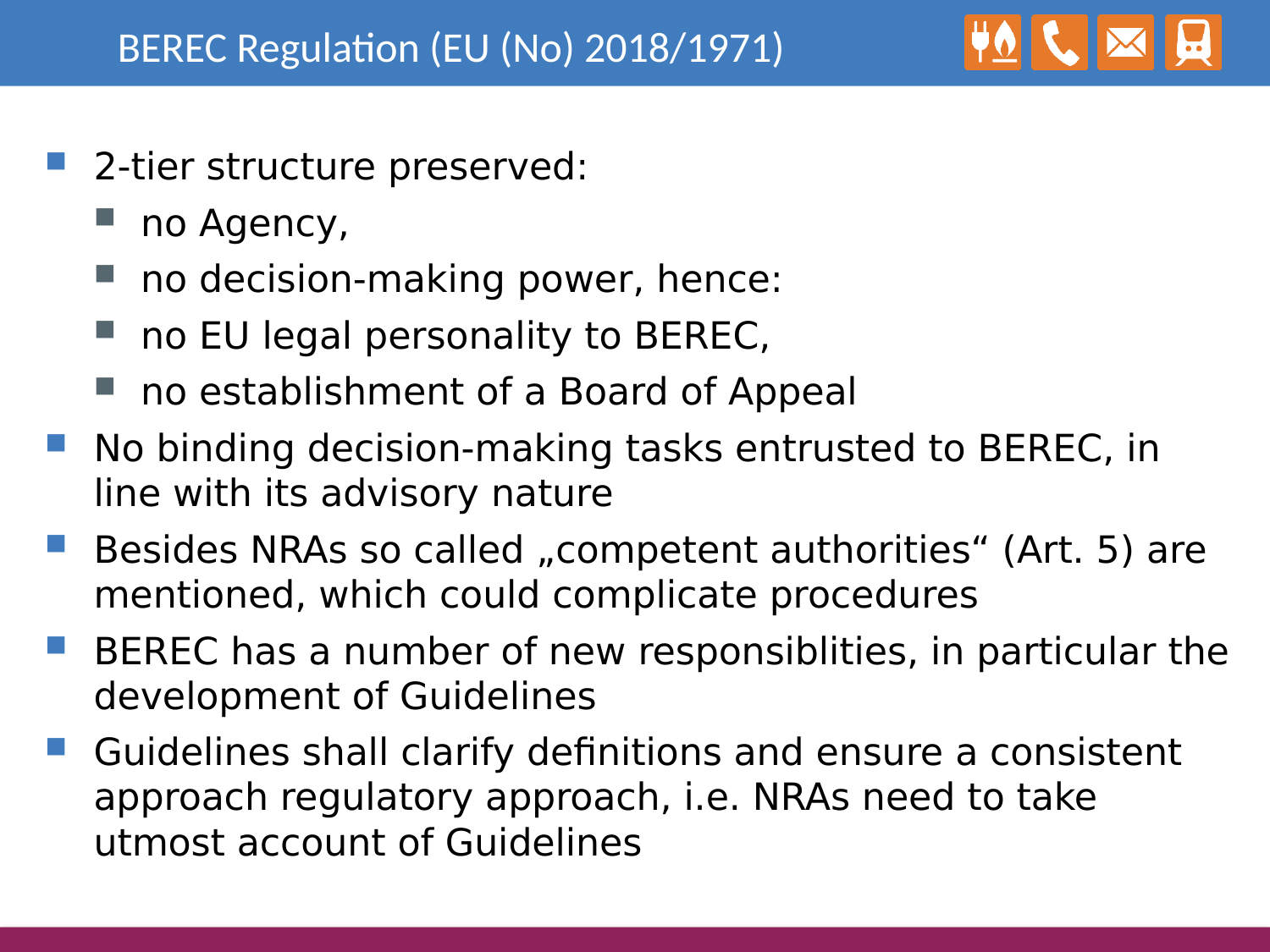

# BEREC Regulation (EU (No) 2018/1971)
2-tier structure preserved:
no Agency,
no decision-making power, hence:
no EU legal personality to BEREC,
no establishment of a Board of Appeal
No binding decision-making tasks entrusted to BEREC, in line with its advisory nature
Besides NRAs so called „competent authorities“ (Art. 5) are mentioned, which could complicate procedures
BEREC has a number of new responsiblities, in particular the development of Guidelines
Guidelines shall clarify definitions and ensure a consistent approach regulatory approach, i.e. NRAs need to take utmost account of Guidelines